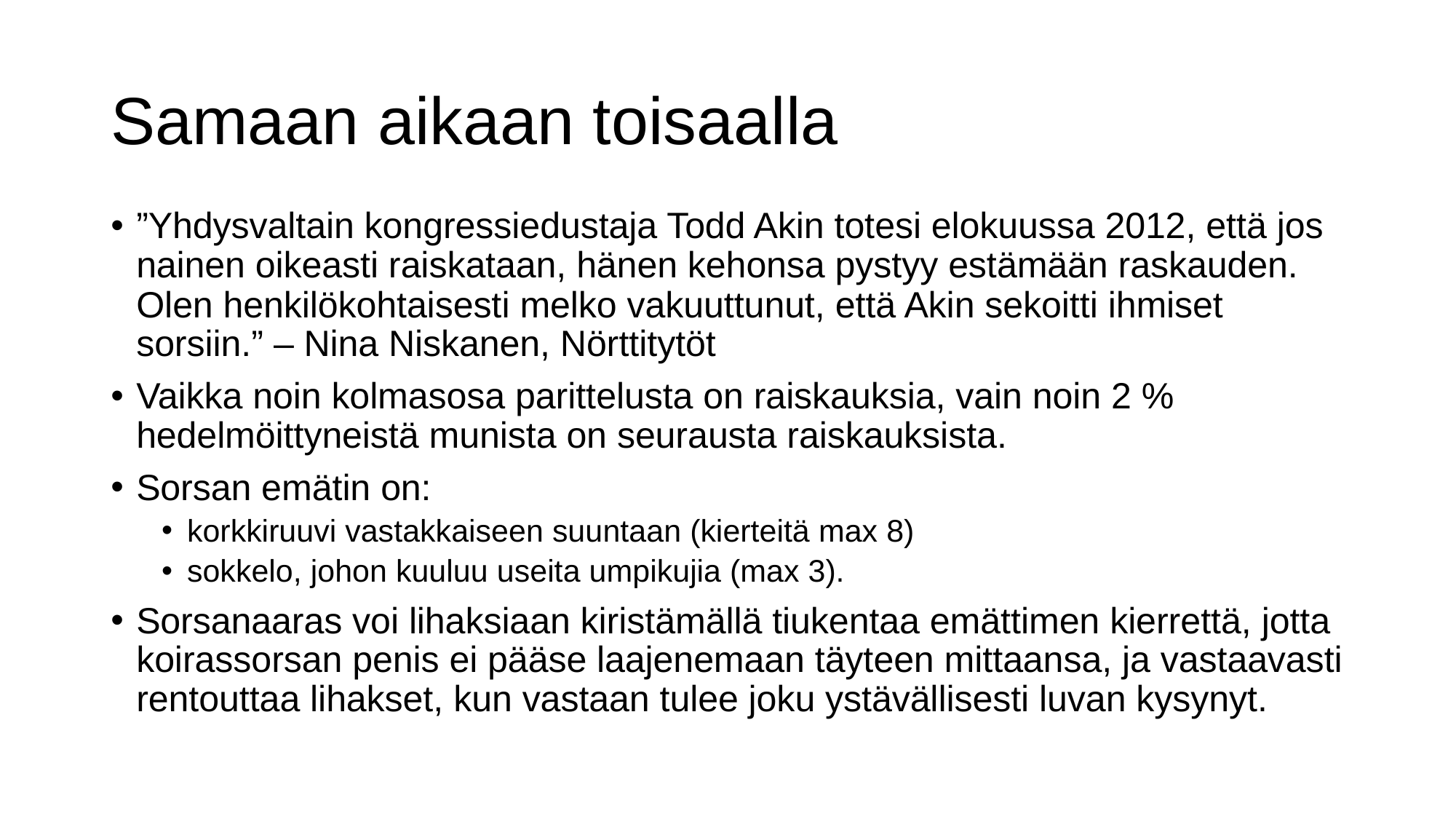

# Samaan aikaan toisaalla
”Yhdysvaltain kongressiedustaja Todd Akin totesi elokuussa 2012, että jos nainen oikeasti raiskataan, hänen kehonsa pystyy estämään raskauden. Olen henkilökohtaisesti melko vakuuttunut, että Akin sekoitti ihmiset sorsiin.” – Nina Niskanen, Nörttitytöt
Vaikka noin kolmasosa parittelusta on raiskauksia, vain noin 2 % hedelmöittyneistä munista on seurausta raiskauksista.
Sorsan emätin on:
korkkiruuvi vastakkaiseen suuntaan (kierteitä max 8)
sokkelo, johon kuuluu useita umpikujia (max 3).
Sorsanaaras voi lihaksiaan kiristämällä tiukentaa emättimen kierrettä, jotta koirassorsan penis ei pääse laajenemaan täyteen mittaansa, ja vastaavasti rentouttaa lihakset, kun vastaan tulee joku ystävällisesti luvan kysynyt.